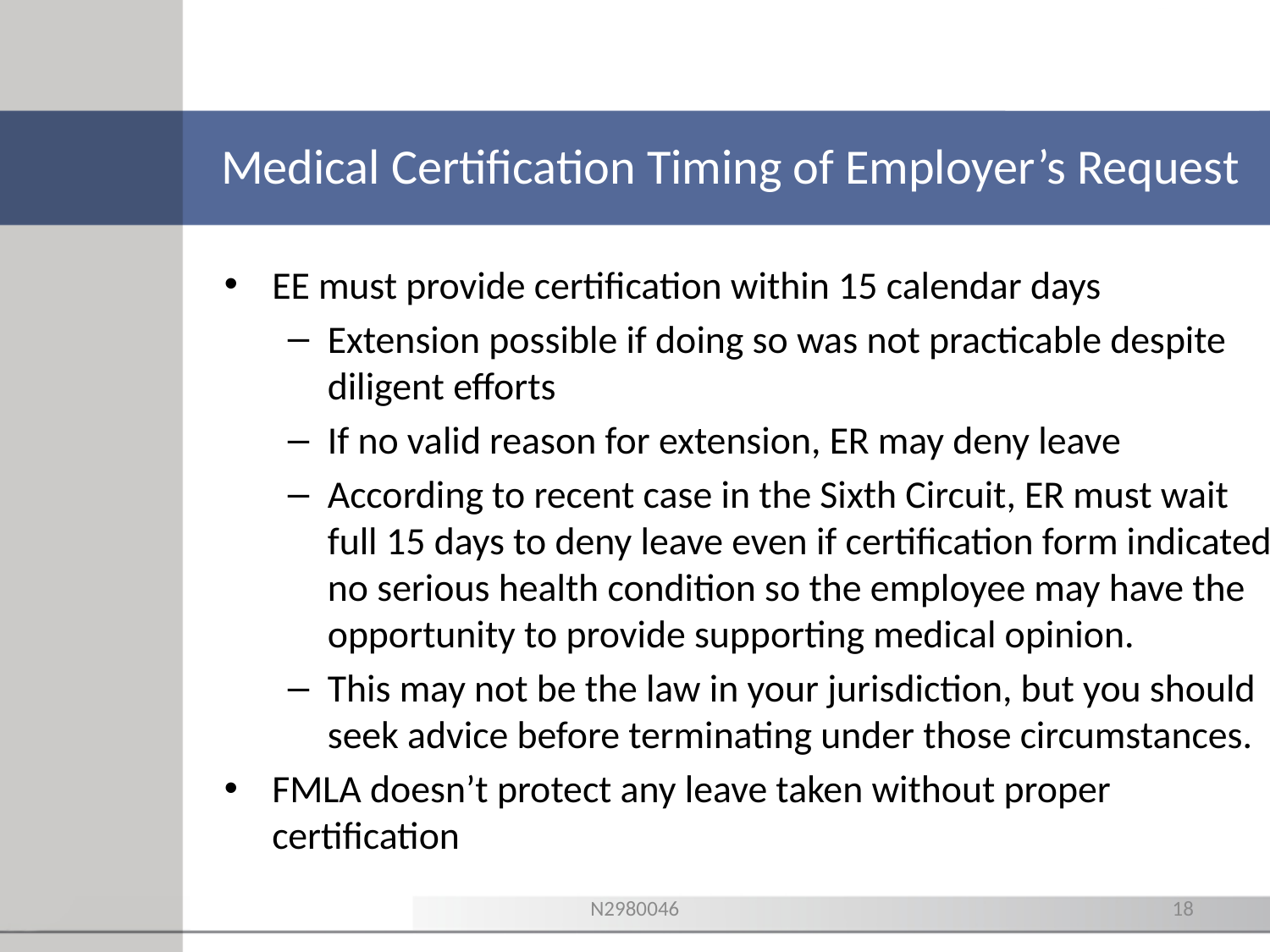

Medical Certification Timing of Employer’s Request
EE must provide certification within 15 calendar days
Extension possible if doing so was not practicable despite diligent efforts
If no valid reason for extension, ER may deny leave
According to recent case in the Sixth Circuit, ER must wait full 15 days to deny leave even if certification form indicated no serious health condition so the employee may have the opportunity to provide supporting medical opinion.
This may not be the law in your jurisdiction, but you should seek advice before terminating under those circumstances.
FMLA doesn’t protect any leave taken without proper certification

N2980046
18